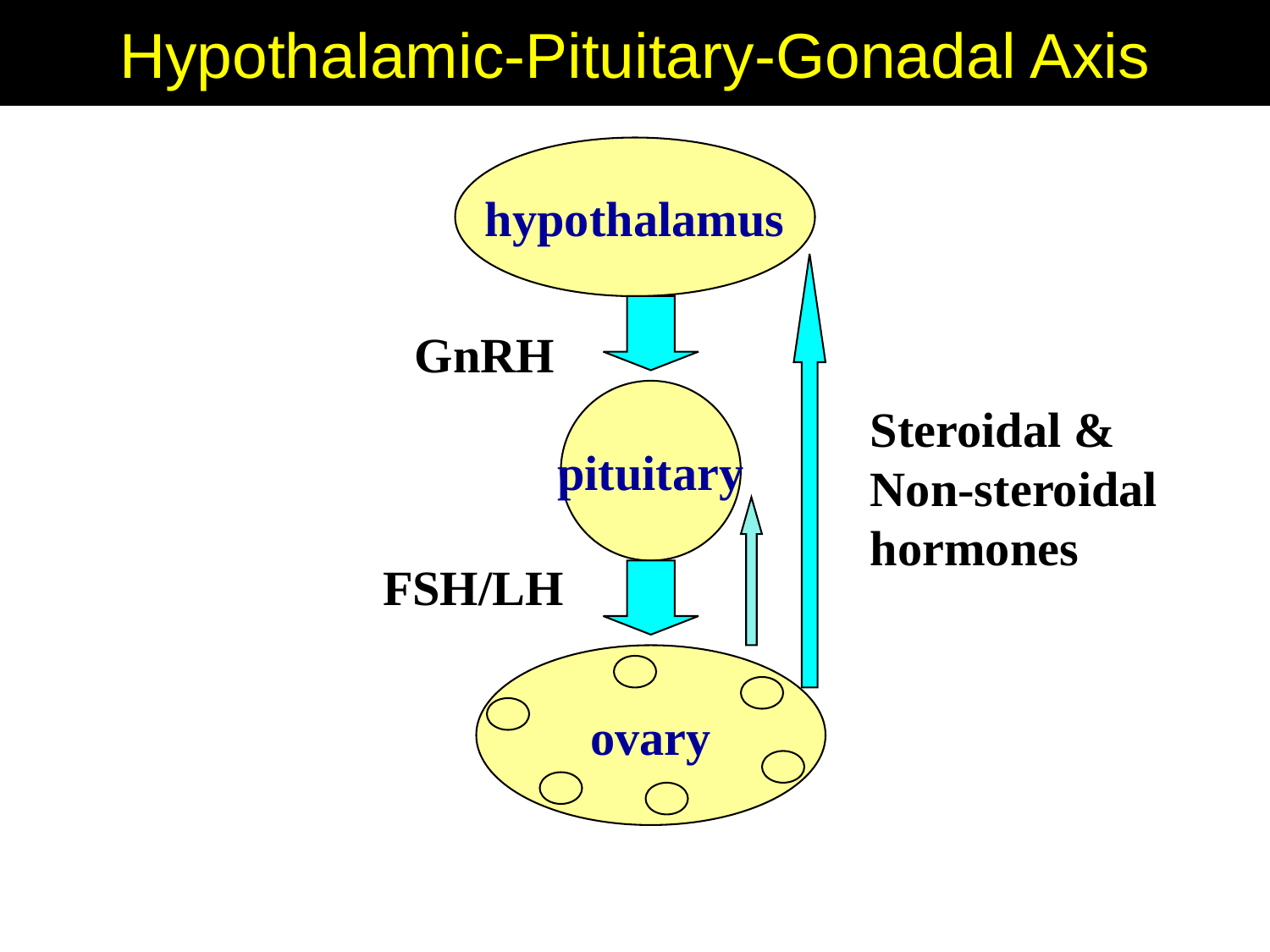

# Hypothalamic-Pituitary-Gonadal Axis
hypothalamus

GnRH
pituitary
Steroidal &
Non-steroidal
hormones

FSH/LH

ovary